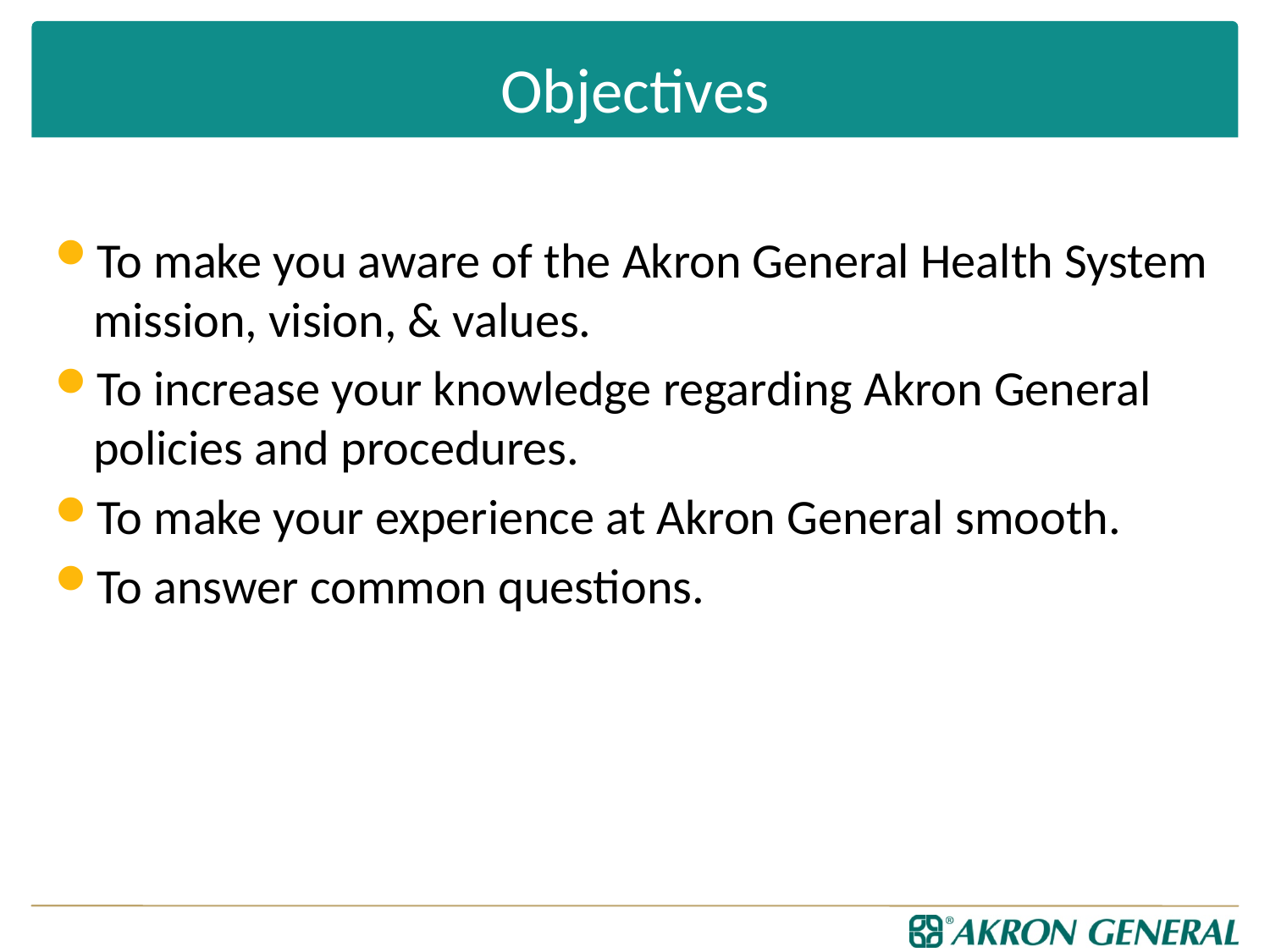

# Objectives
To make you aware of the Akron General Health System mission, vision, & values.
To increase your knowledge regarding Akron General policies and procedures.
To make your experience at Akron General smooth.
To answer common questions.